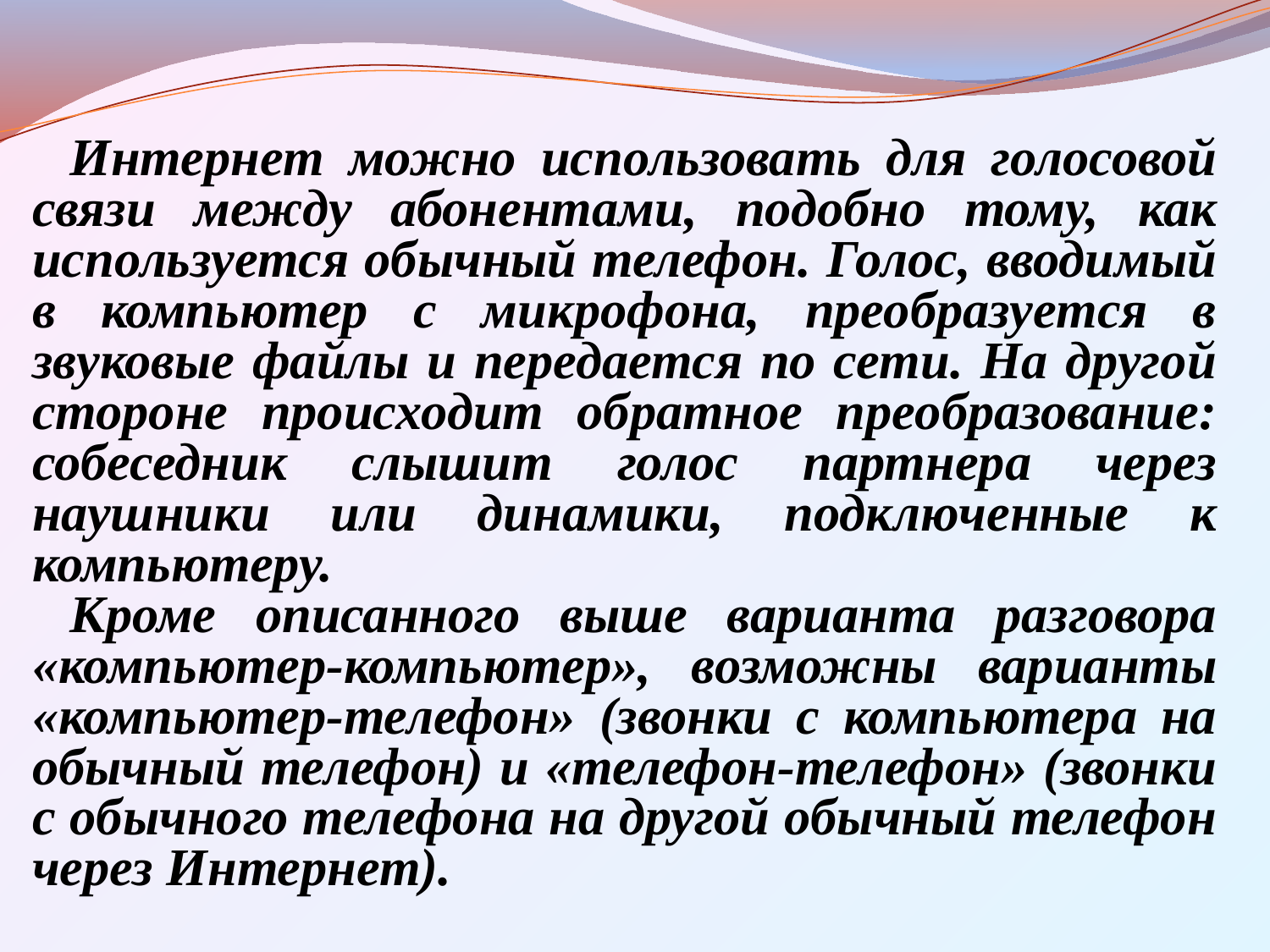

Интернет можно использовать для голосовой связи между абонентами, подобно тому, как используется обычный телефон. Голос, вводимый в компьютер с микрофона, преобразуется в звуковые файлы и передается по сети. На другой стороне происходит обратное преобразование: собеседник слышит голос партнера через наушники или динамики, подключенные к компьютеру.
Кроме описанного выше варианта разговора «компьютер-компьютер», возможны варианты «компьютер-телефон» (звонки с компьютера на обычный телефон) и «телефон-телефон» (звонки с обычного телефона на другой обычный телефон через Интернет).